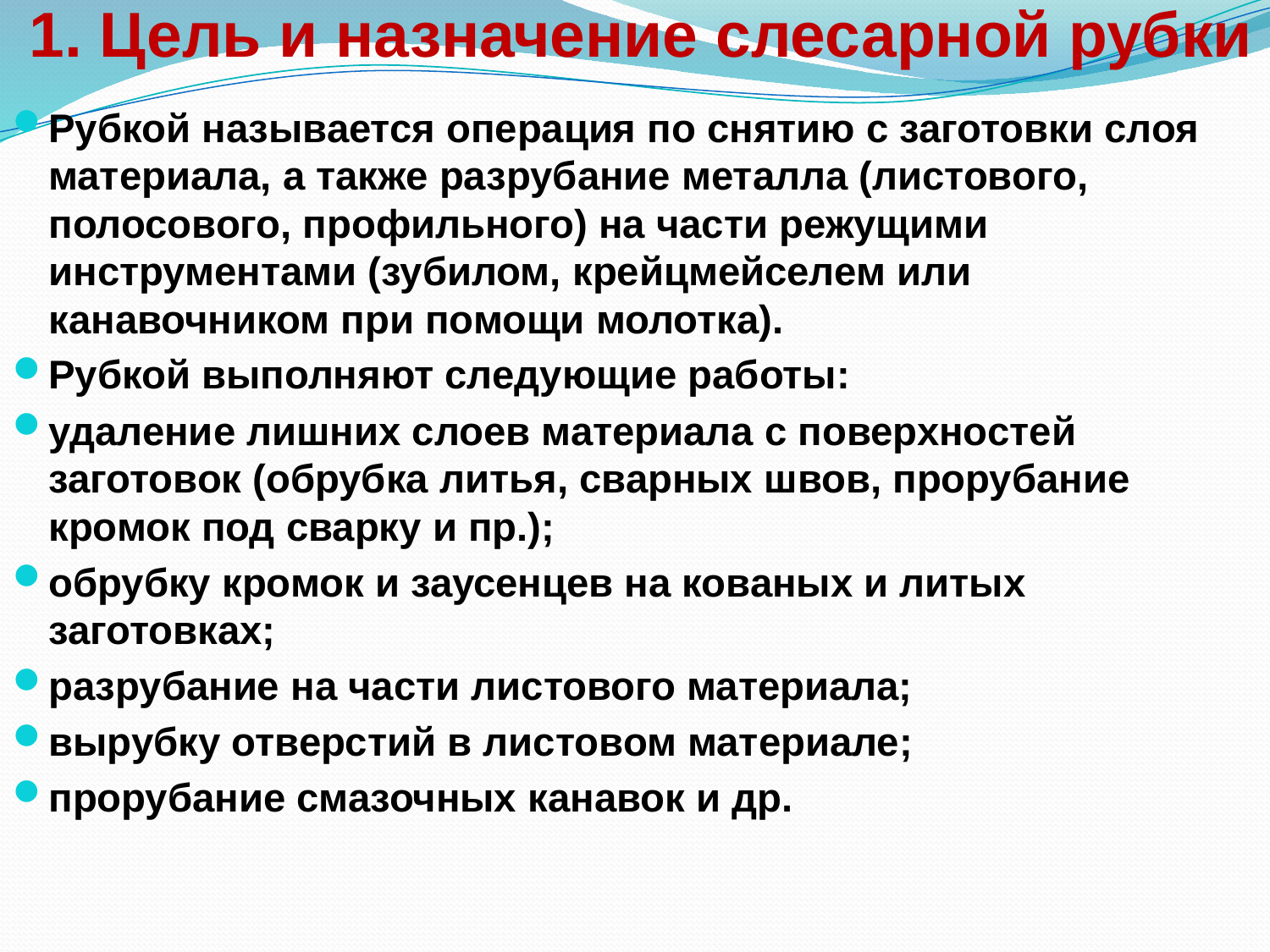

# 1. Цель и назначение слесарной рубки
Рубкой называется операция по снятию с заготовки слоя материала, а также разрубание металла (листового, полосового, профильного) на части режущими инструментами (зубилом, крейцмейселем или канавочником при помощи молотка).
Рубкой выполняют следующие работы:
удаление лишних слоев материала с поверхностей заготовок (обрубка литья, сварных швов, прорубание кромок под сварку и пр.);
обрубку кромок и заусенцев на кованых и литых заготовках;
разрубание на части листового материала;
вырубку отверстий в листовом материале;
прорубание смазочных канавок и др.